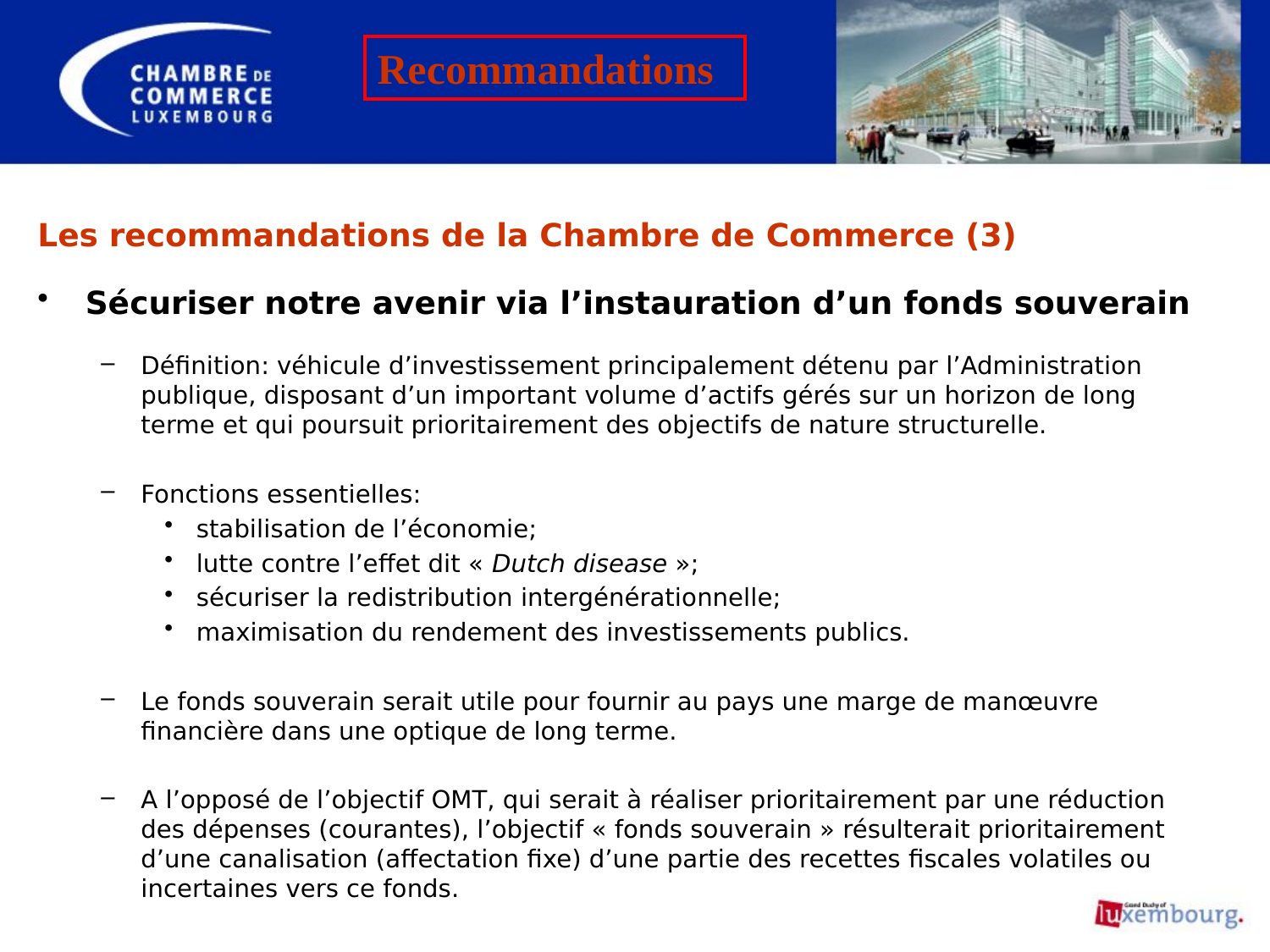

Recommandations
# Les recommandations de la Chambre de Commerce (3)
Sécuriser notre avenir via l’instauration d’un fonds souverain

Définition: véhicule d’investissement principalement détenu par l’Administration publique, disposant d’un important volume d’actifs gérés sur un horizon de long terme et qui poursuit prioritairement des objectifs de nature structurelle.

Fonctions essentielles:
stabilisation de l’économie;
lutte contre l’effet dit « Dutch disease »;
sécuriser la redistribution intergénérationnelle;
maximisation du rendement des investissements publics.

Le fonds souverain serait utile pour fournir au pays une marge de manœuvre financière dans une optique de long terme.

A l’opposé de l’objectif OMT, qui serait à réaliser prioritairement par une réduction des dépenses (courantes), l’objectif « fonds souverain » résulterait prioritairement d’une canalisation (affectation fixe) d’une partie des recettes fiscales volatiles ou incertaines vers ce fonds.